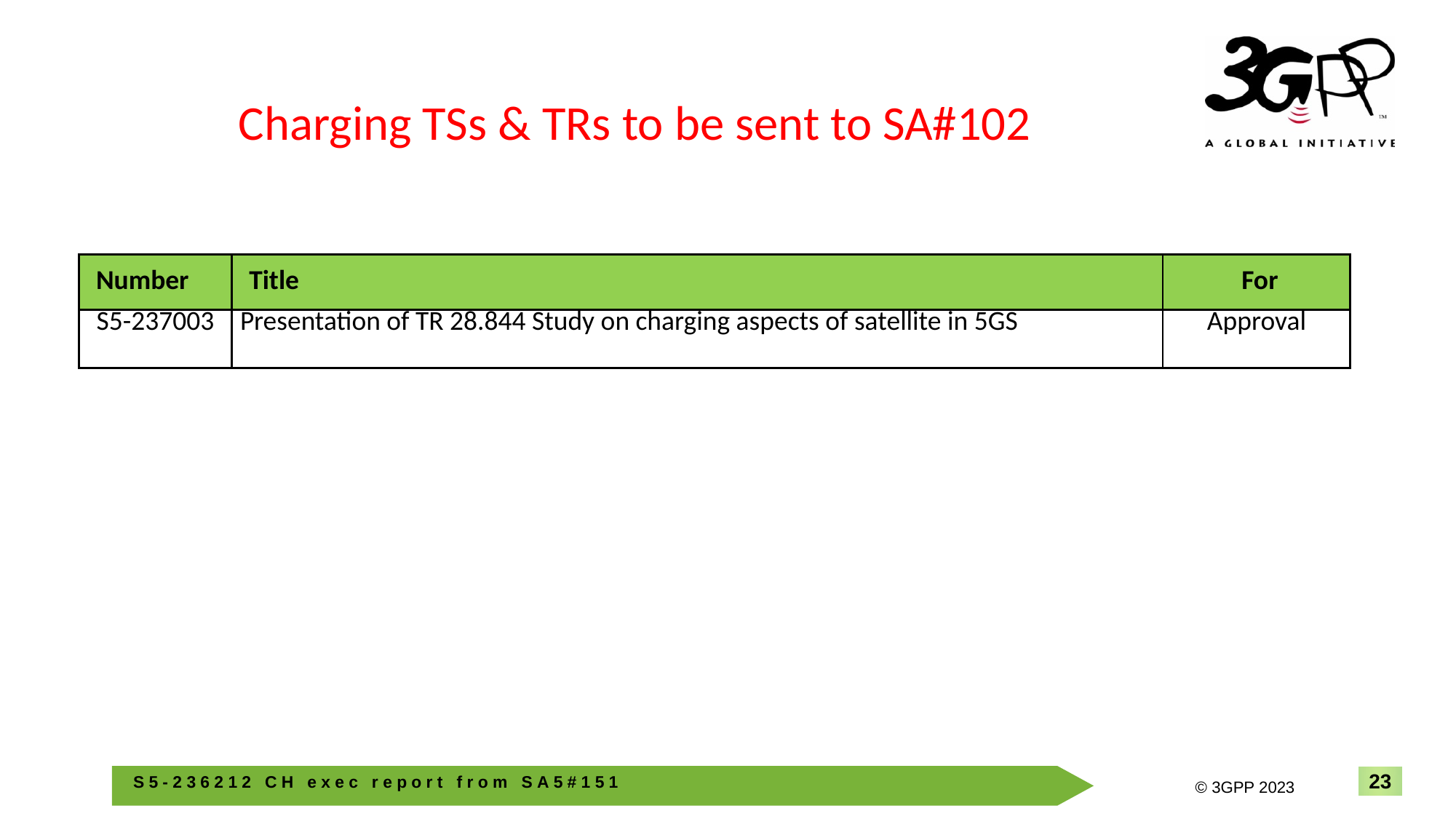

Charging TSs & TRs to be sent to SA#102
| Number | Title | For |
| --- | --- | --- |
| S5-237003 | Presentation of TR 28.844 Study on charging aspects of satellite in 5GS | Approval |